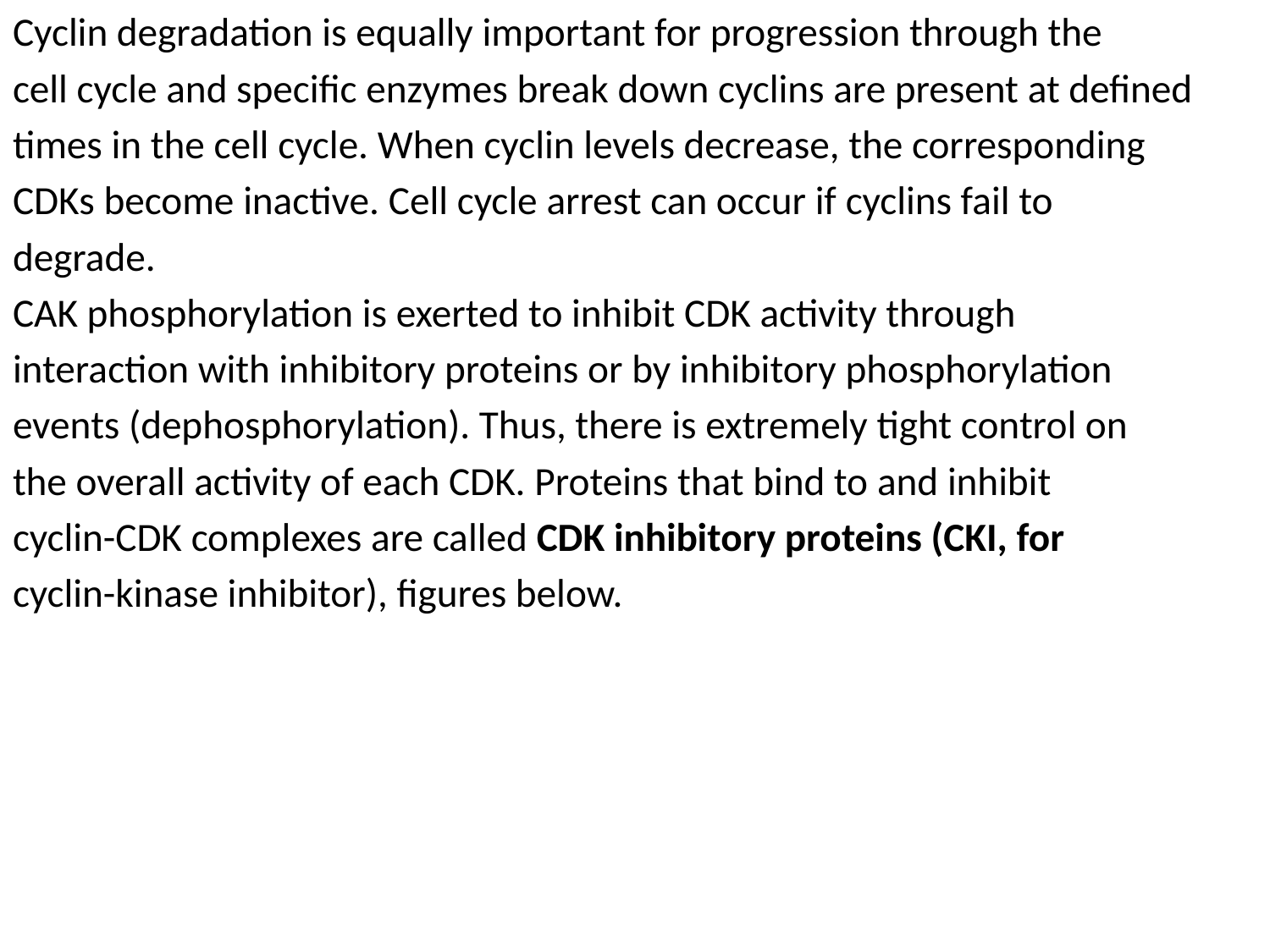

Cyclin degradation is equally important for progression through the
cell cycle and specific enzymes break down cyclins are present at defined
times in the cell cycle. When cyclin levels decrease, the corresponding
CDKs become inactive. Cell cycle arrest can occur if cyclins fail to
degrade.
CAK phosphorylation is exerted to inhibit CDK activity through
interaction with inhibitory proteins or by inhibitory phosphorylation
events (dephosphorylation). Thus, there is extremely tight control on
the overall activity of each CDK. Proteins that bind to and inhibit
cyclin-CDK complexes are called CDK inhibitory proteins (CKI, for
cyclin-kinase inhibitor), figures below.